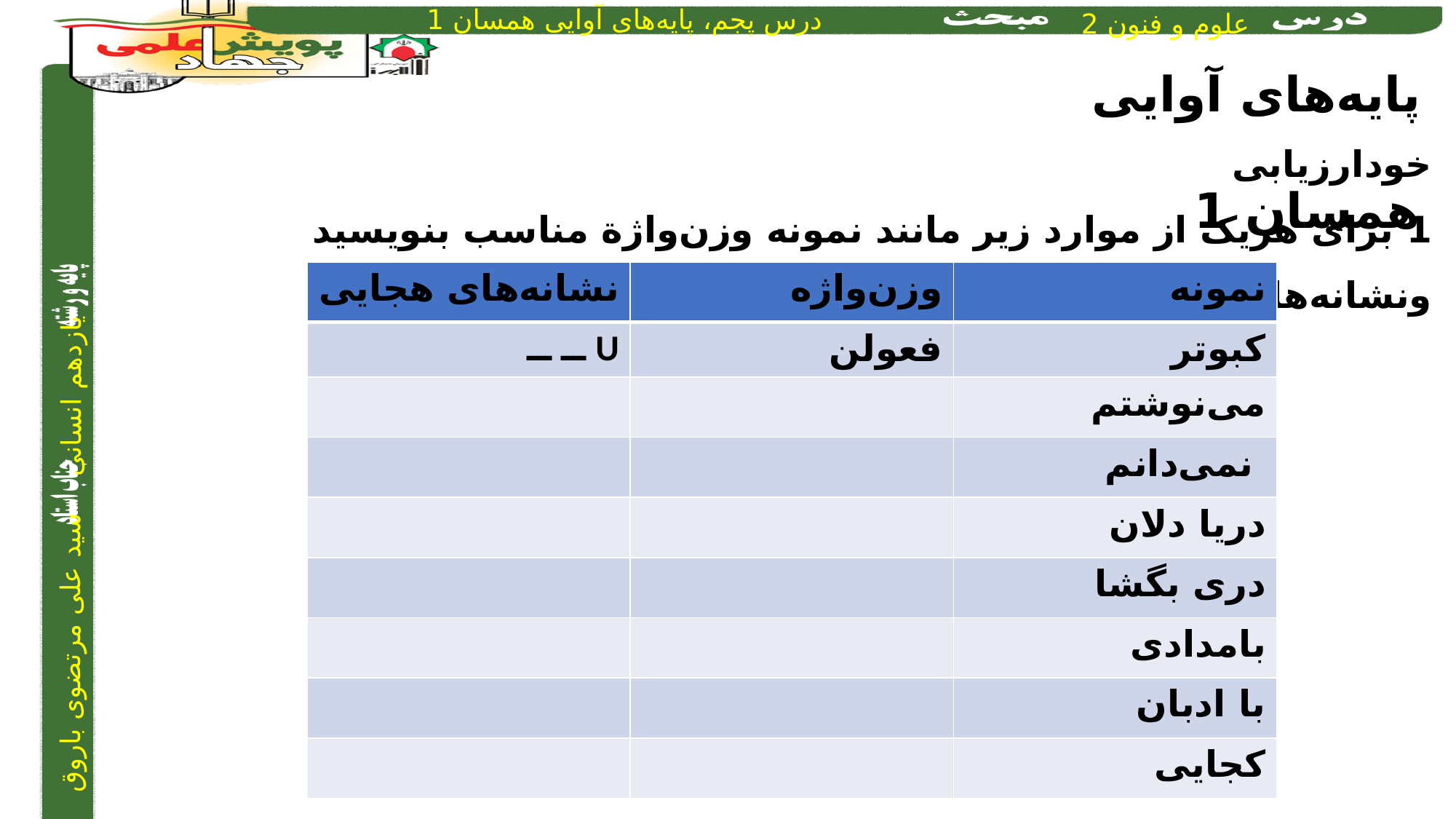

پایه‌های آوایی همسان 1
خودارزیابی
1 برای هریک از موارد زیر مانند نمونه وزن‌واژة مناسب بنویسید ونشانه‌های هجایی آن را مشخص کنید:

| نشانه‌های هجایی | وزن‌واژه | نمونه |
| --- | --- | --- |
| U ــ ــ | فعولن | کبوتر |
|  |  | می‌نوشتم |
|  |  | نمی‌دانم |
|  |  | دریا دلان |
|  |  | دری بگشا |
|  |  | بامدادی |
|  |  | با ادبان |
|  |  | کجایی |